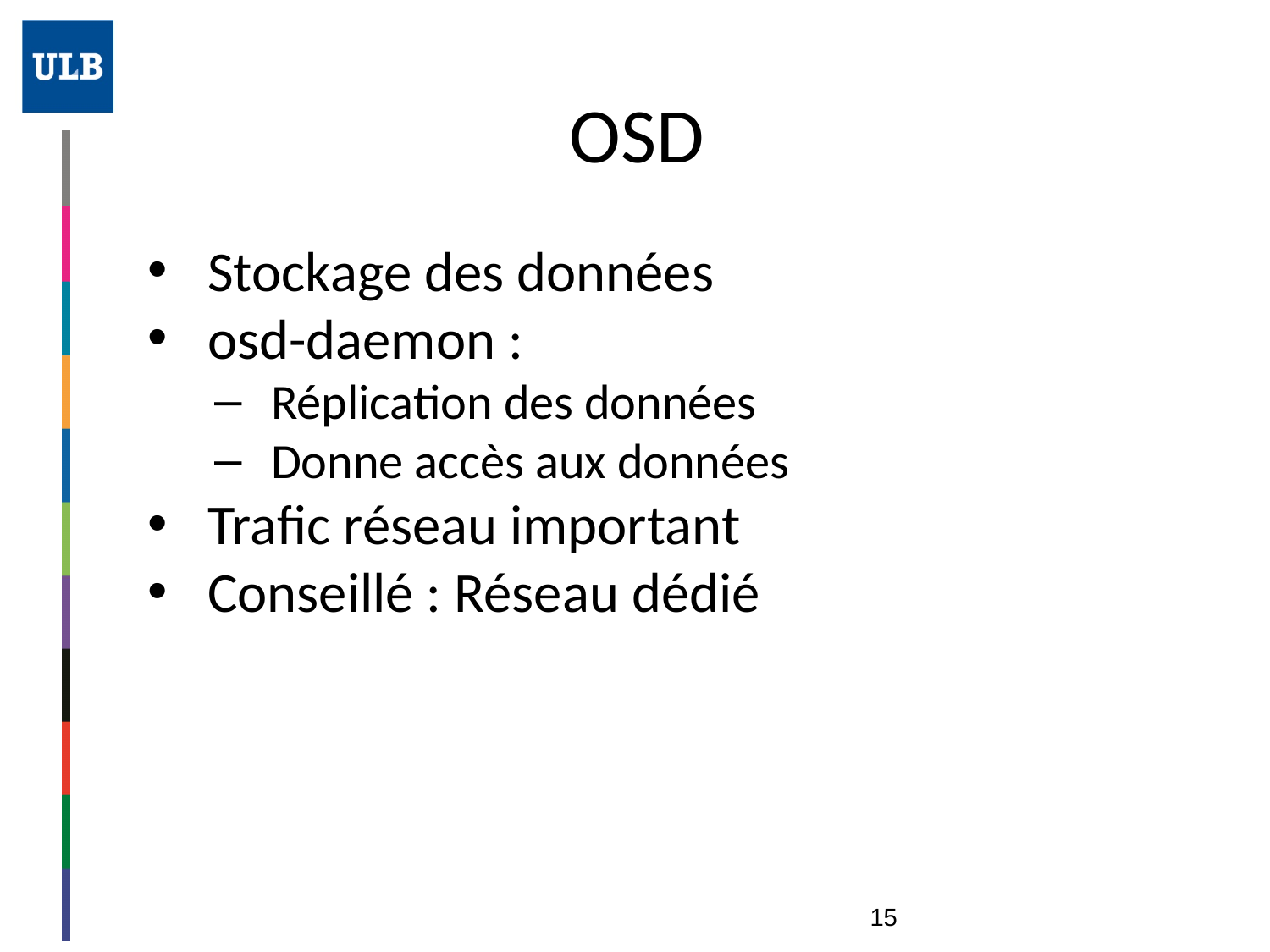

# OSD
Stockage des données
osd-daemon :
Réplication des données
Donne accès aux données
Trafic réseau important
Conseillé : Réseau dédié
15